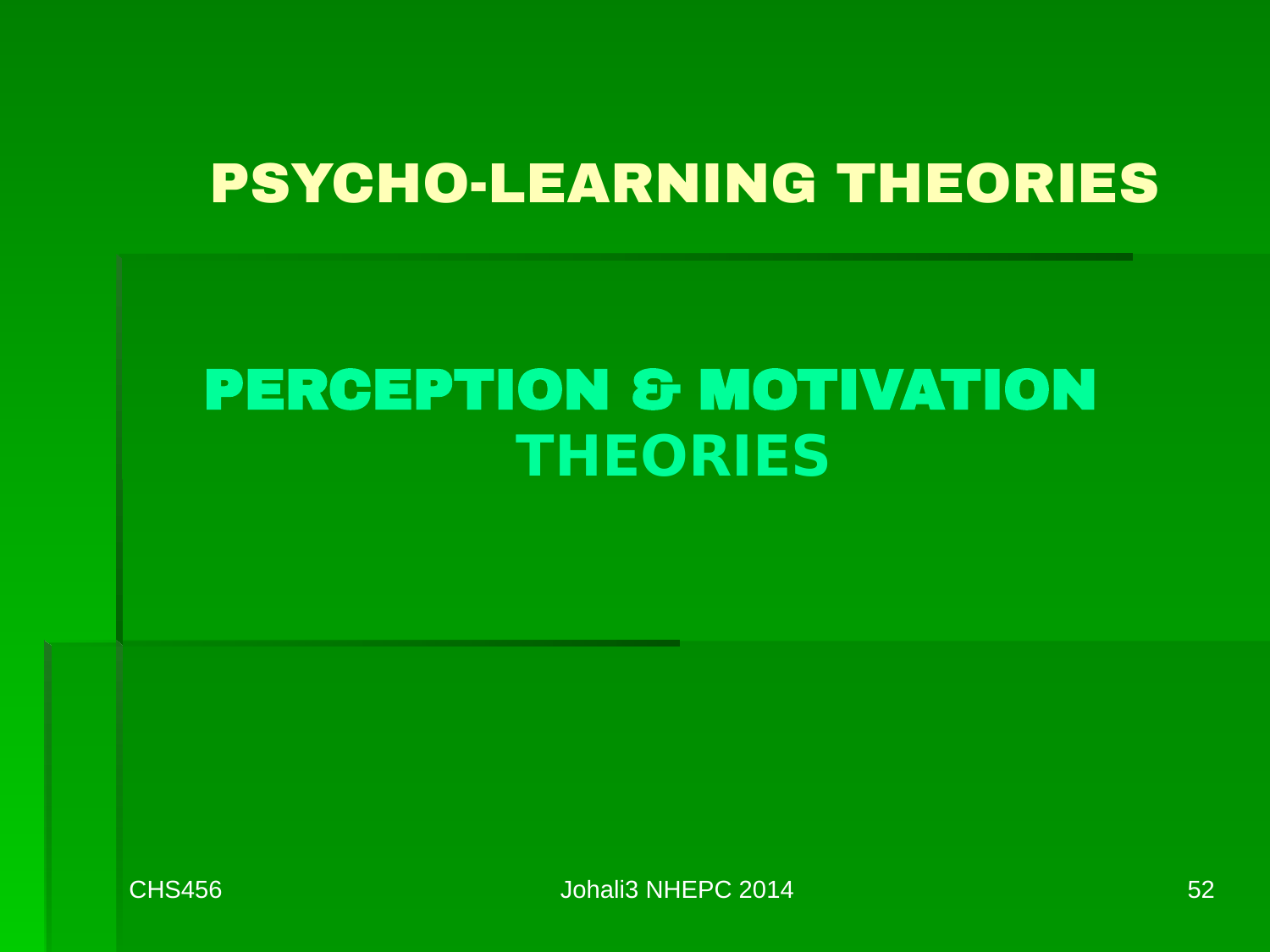

# PSYCHO-LEARNING THEORIES
PERCEPTION & MOTIVATION THEORIES
CHS456
Johali3 NHEPC 2014
52